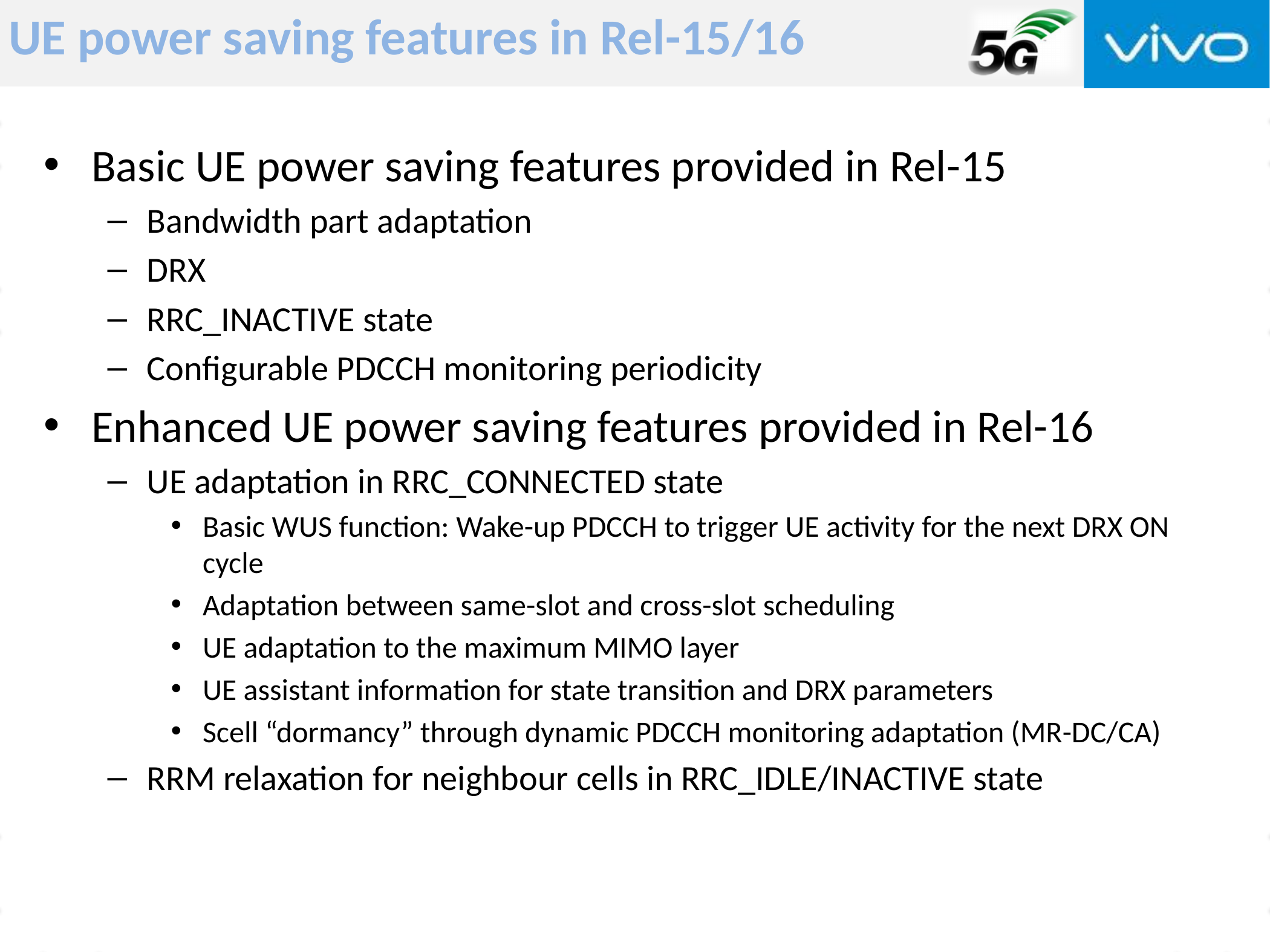

# UE power saving features in Rel-15/16
Basic UE power saving features provided in Rel-15
Bandwidth part adaptation
DRX
RRC_INACTIVE state
Configurable PDCCH monitoring periodicity
Enhanced UE power saving features provided in Rel-16
UE adaptation in RRC_CONNECTED state
Basic WUS function: Wake-up PDCCH to trigger UE activity for the next DRX ON cycle
Adaptation between same-slot and cross-slot scheduling
UE adaptation to the maximum MIMO layer
UE assistant information for state transition and DRX parameters
Scell “dormancy” through dynamic PDCCH monitoring adaptation (MR-DC/CA)
RRM relaxation for neighbour cells in RRC_IDLE/INACTIVE state